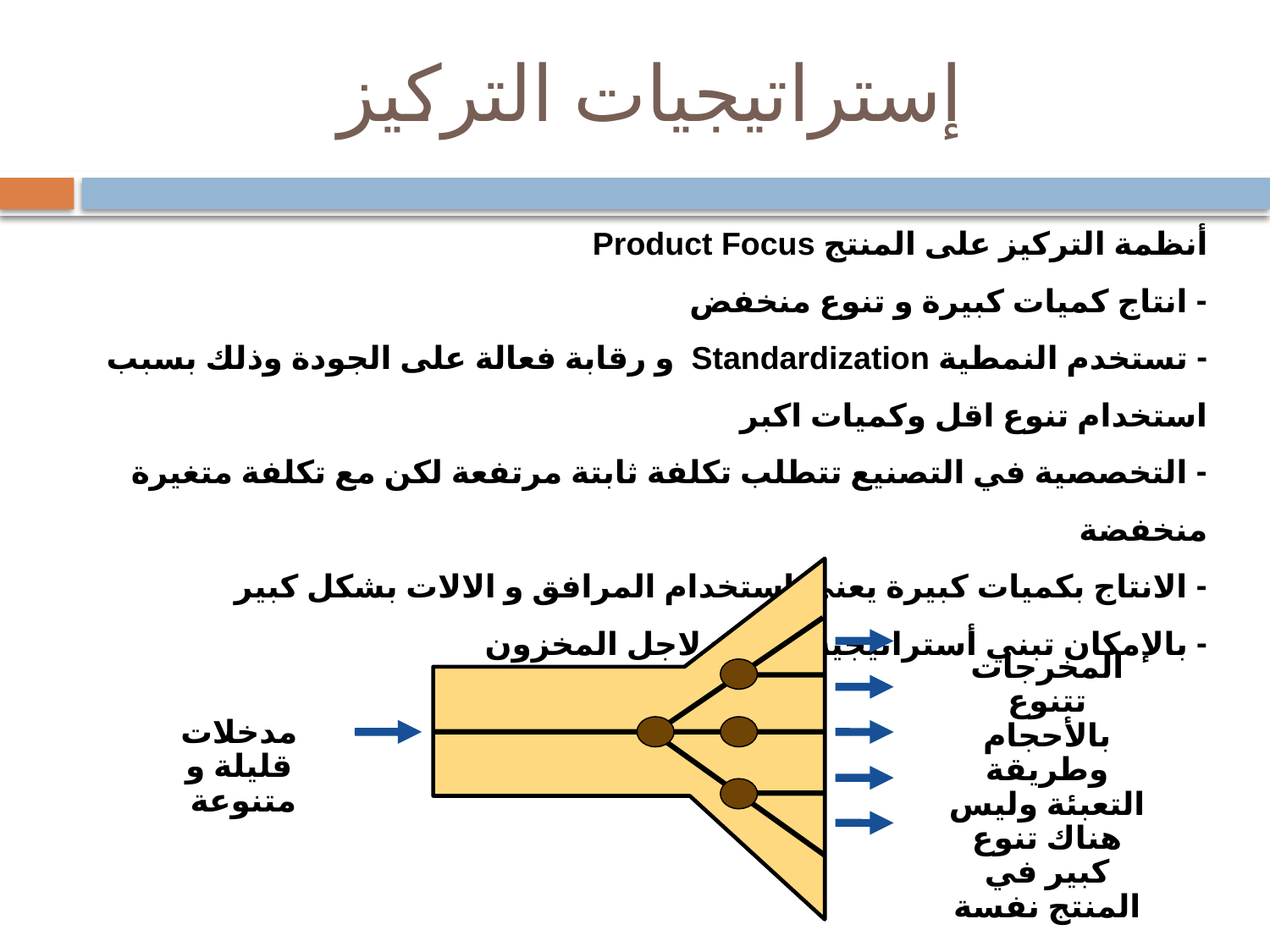

# إستراتيجيات التركيز

أنظمة التركيز على المنتج Product Focus
- انتاج كميات كبيرة و تنوع منخفض
- تستخدم النمطية Standardization  و رقابة فعالة على الجودة وذلك بسبب استخدام تنوع اقل وكميات اكبر
- التخصصية في التصنيع تتطلب تكلفة ثابتة مرتفعة لكن مع تكلفة متغيرة منخفضة
- الانتاج بكميات كبيرة يعني استخدام المرافق و الالات بشكل كبير
- بالإمكان تبني أستراتيجية الإنتاج لاجل المخزون
مدخلات قليلة و متنوعة

المخرجات تتنوع بالأحجام وطريقة التعبئة وليس هناك تنوع كبير في المنتج نفسة